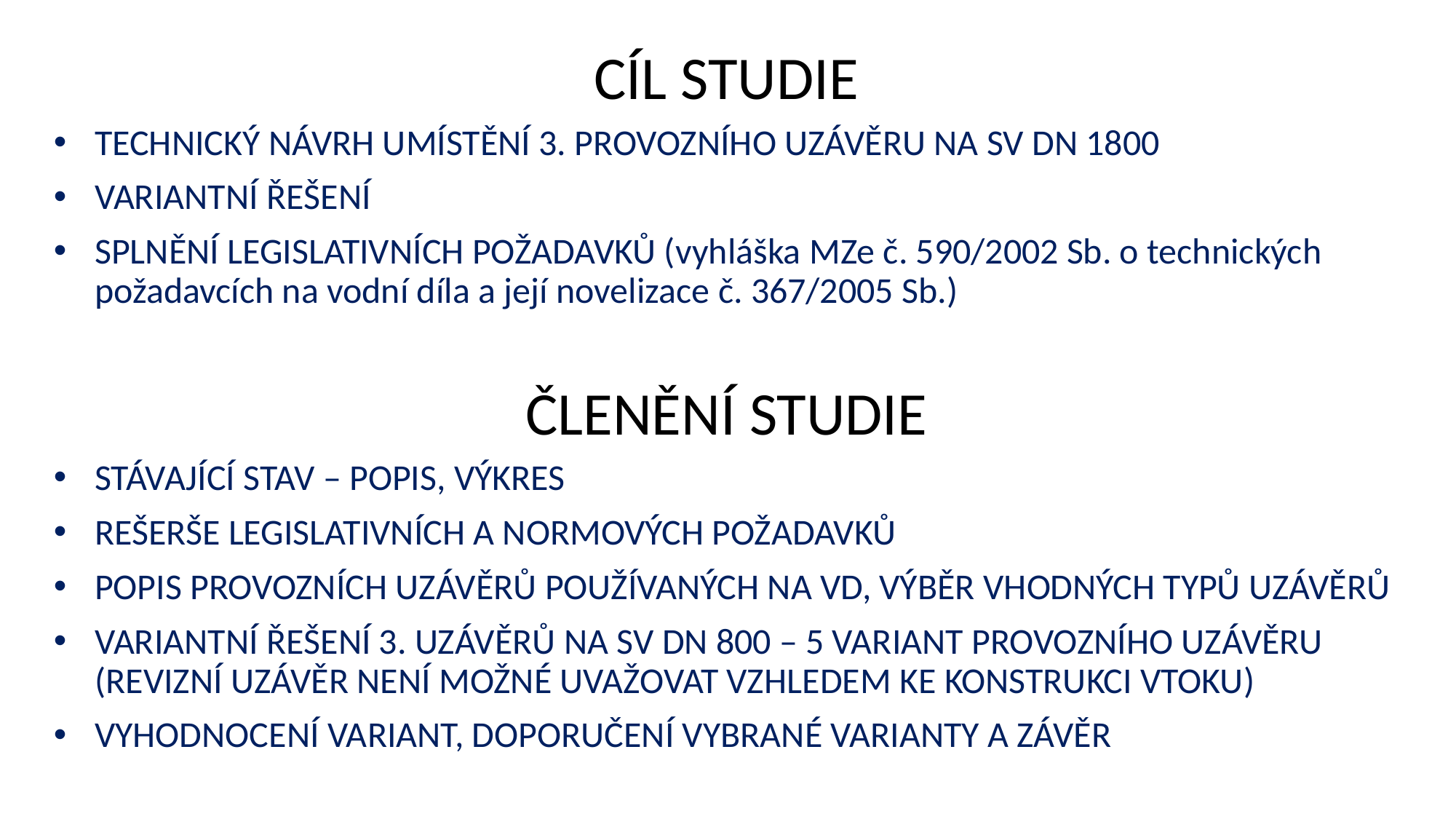

# CÍL STUDIE
TECHNICKÝ NÁVRH UMÍSTĚNÍ 3. PROVOZNÍHO UZÁVĚRU NA SV DN 1800
VARIANTNÍ ŘEŠENÍ
SPLNĚNÍ LEGISLATIVNÍCH POŽADAVKŮ (vyhláška MZe č. 590/2002 Sb. o technických požadavcích na vodní díla a její novelizace č. 367/2005 Sb.)

ČLENĚNÍ STUDIE
STÁVAJÍCÍ STAV – POPIS, VÝKRES
REŠERŠE LEGISLATIVNÍCH A NORMOVÝCH POŽADAVKŮ
POPIS PROVOZNÍCH UZÁVĚRŮ POUŽÍVANÝCH NA VD, VÝBĚR VHODNÝCH TYPŮ UZÁVĚRŮ
VARIANTNÍ ŘEŠENÍ 3. UZÁVĚRŮ NA SV DN 800 – 5 VARIANT PROVOZNÍHO UZÁVĚRU (REVIZNÍ UZÁVĚR NENÍ MOŽNÉ UVAŽOVAT VZHLEDEM KE KONSTRUKCI VTOKU)
VYHODNOCENÍ VARIANT, DOPORUČENÍ VYBRANÉ VARIANTY A ZÁVĚR